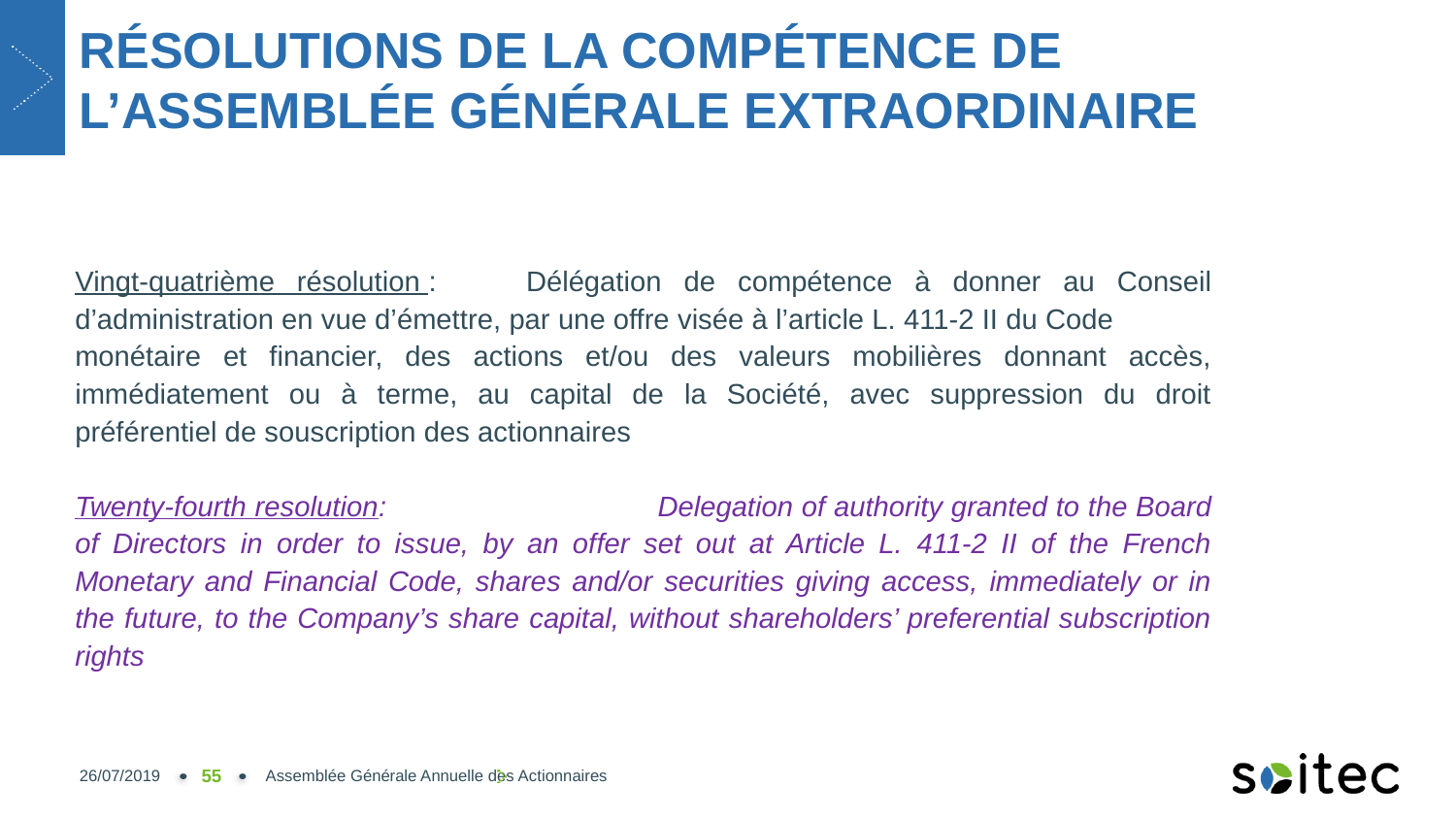

# RÉSOLUTIONS DE LA COMPÉTENCE DE L’ASSEMBLÉE GÉNÉRALE EXTRAORDINAIRE
Vingt-quatrième résolution :	Délégation de compétence à donner au Conseil d’administration en vue d’émettre, par une offre visée à l’article L. 411-2 II du Code
monétaire et financier, des actions et/ou des valeurs mobilières donnant accès, immédiatement ou à terme, au capital de la Société, avec suppression du droit préférentiel de souscription des actionnaires

Twenty-fourth resolution:		Delegation of authority granted to the Board of Directors in order to issue, by an offer set out at Article L. 411-2 II of the French Monetary and Financial Code, shares and/or securities giving access, immediately or in the future, to the Company’s share capital, without shareholders’ preferential subscription rights
26/07/2019
55
Assemblée Générale Annuelle des Actionnaires